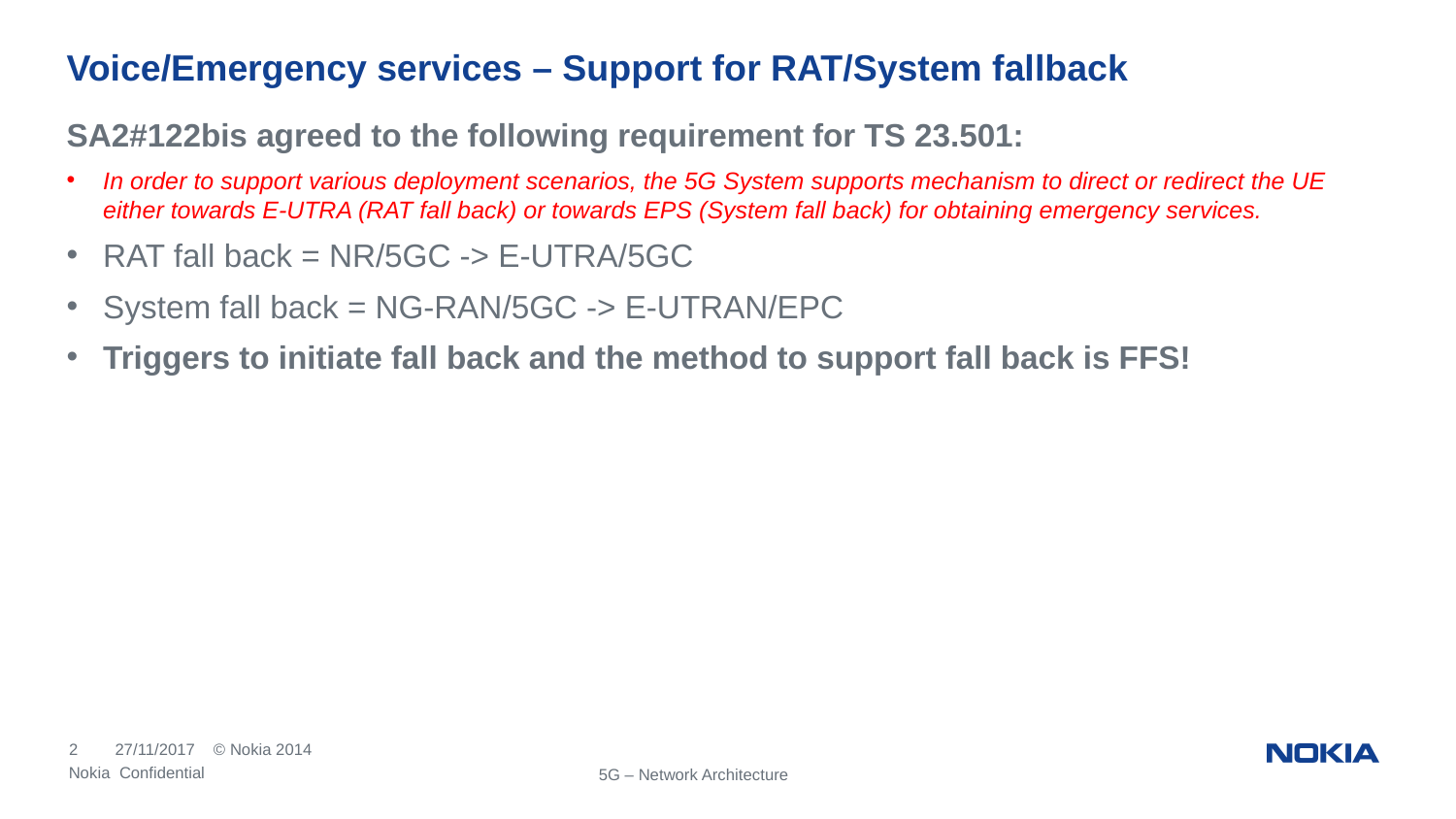

# Voice/Emergency services – Support for RAT/System fallback
SA2#122bis agreed to the following requirement for TS 23.501:
In order to support various deployment scenarios, the 5G System supports mechanism to direct or redirect the UE either towards E-UTRA (RAT fall back) or towards EPS (System fall back) for obtaining emergency services.
RAT fall back = NR/5GC -> E-UTRA/5GC
System fall back = NG-RAN/5GC -> E-UTRAN/EPC
Triggers to initiate fall back and the method to support fall back is FFS!